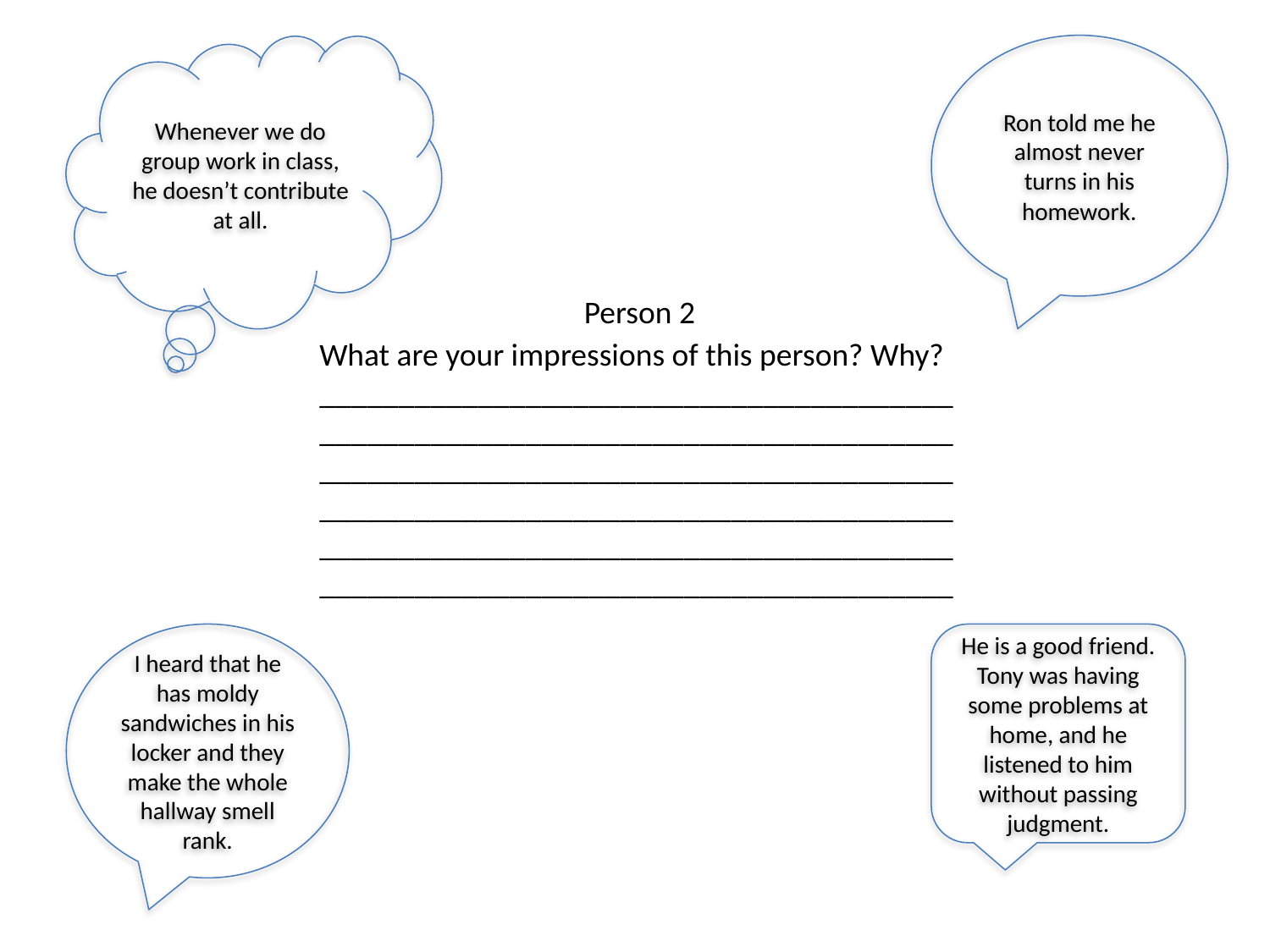

Whenever we do group work in class, he doesn’t contribute at all.
Ron told me he almost never turns in his homework.
Person 2
What are your impressions of this person? Why?
________________________________________
________________________________________
________________________________________
________________________________________
________________________________________
________________________________________
I heard that he has moldy sandwiches in his locker and they make the whole hallway smell rank.
He is a good friend. Tony was having some problems at home, and he listened to him without passing judgment.